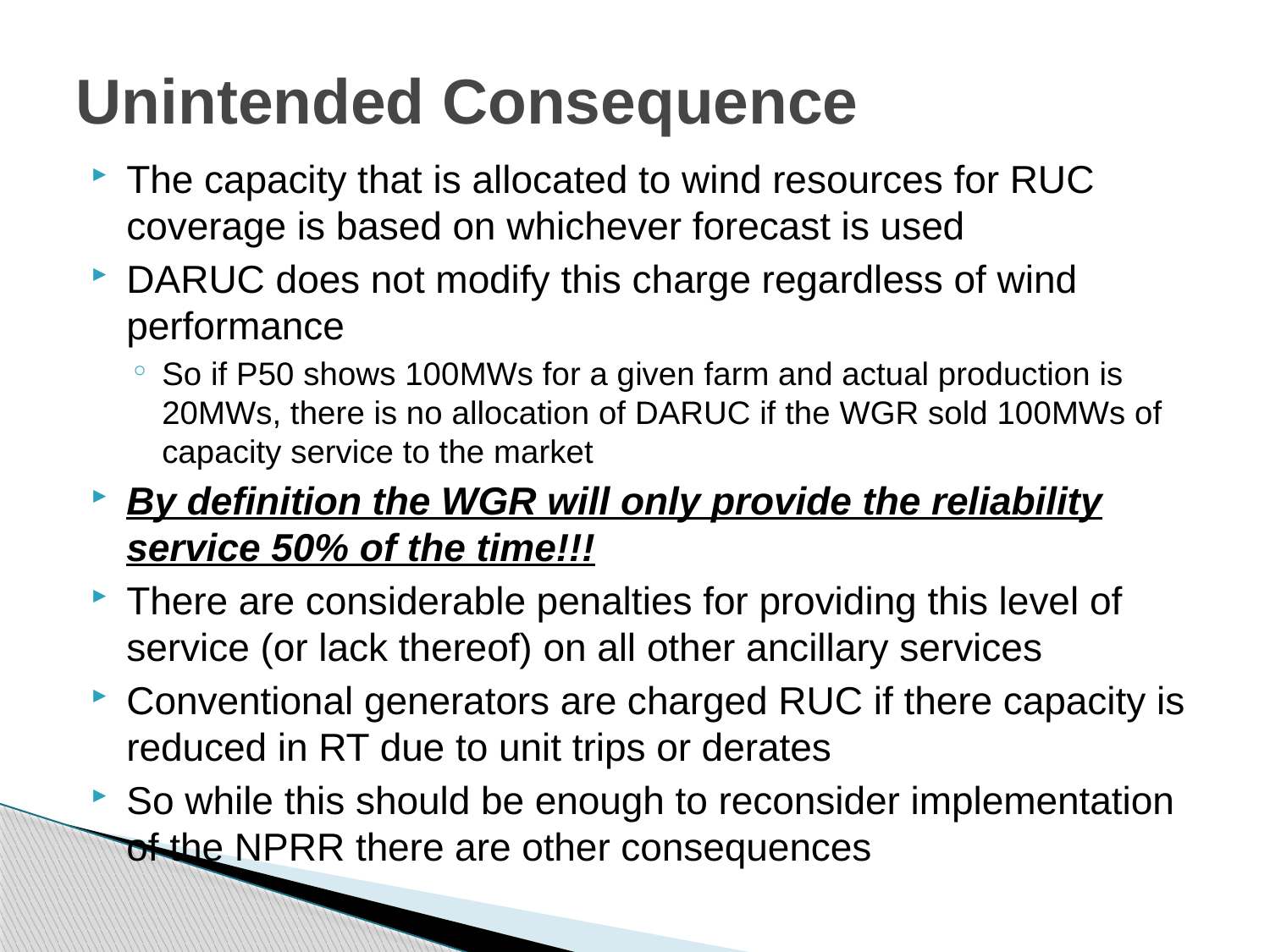

# Unintended Consequence
The capacity that is allocated to wind resources for RUC coverage is based on whichever forecast is used
DARUC does not modify this charge regardless of wind performance
So if P50 shows 100MWs for a given farm and actual production is 20MWs, there is no allocation of DARUC if the WGR sold 100MWs of capacity service to the market
By definition the WGR will only provide the reliability service 50% of the time!!!
There are considerable penalties for providing this level of service (or lack thereof) on all other ancillary services
Conventional generators are charged RUC if there capacity is reduced in RT due to unit trips or derates
So while this should be enough to reconsider implementation of the NPRR there are other consequences